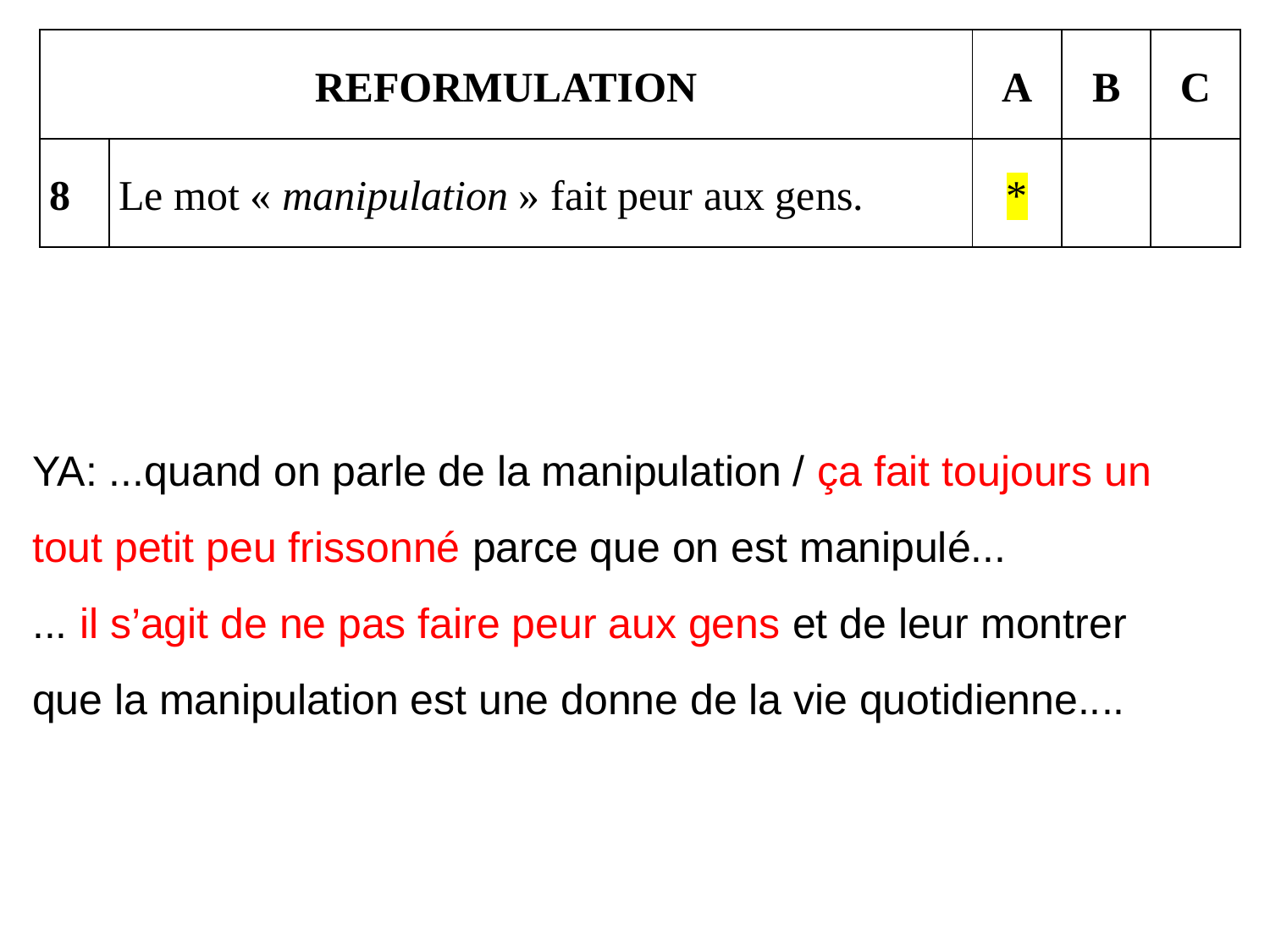

| Reformulation |  | А | В | C |
| --- | --- | --- | --- | --- |
| 8 | Le mot « manipulation » fait peur aux gens. | \* |  |  |
YA: ...quand on parle de la manipulation / ça fait toujours un tout petit peu frissonné parce que on est manipulé...
... il s’agit de ne pas faire peur aux gens et de leur montrer que la manipulation est une donne de la vie quotidienne....